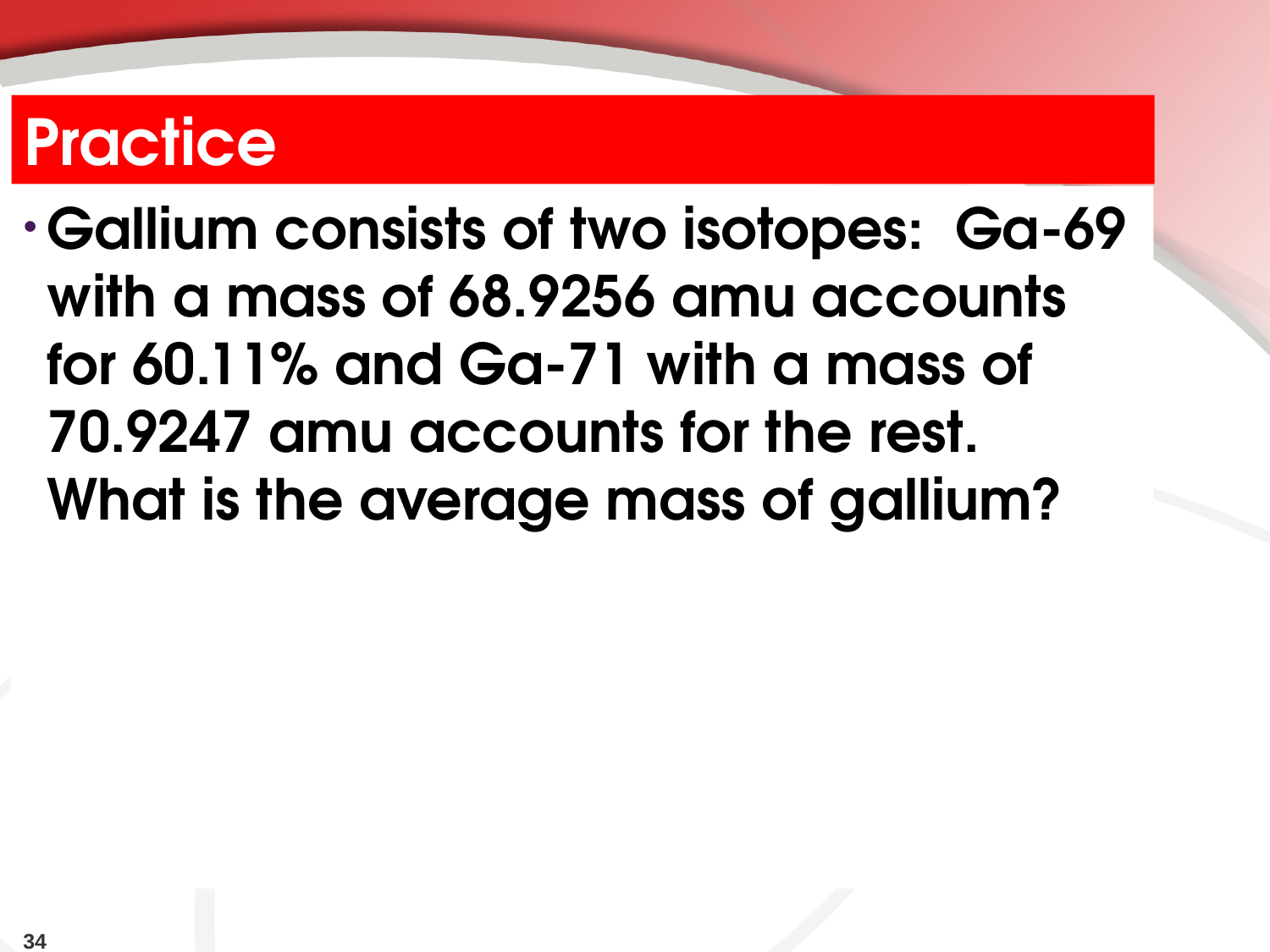

# Practice
Gallium consists of two isotopes:  Ga-69 with a mass of 68.9256 amu accounts for 60.11% and Ga-71 with a mass of 70.9247 amu accounts for the rest.  What is the average mass of gallium?
34